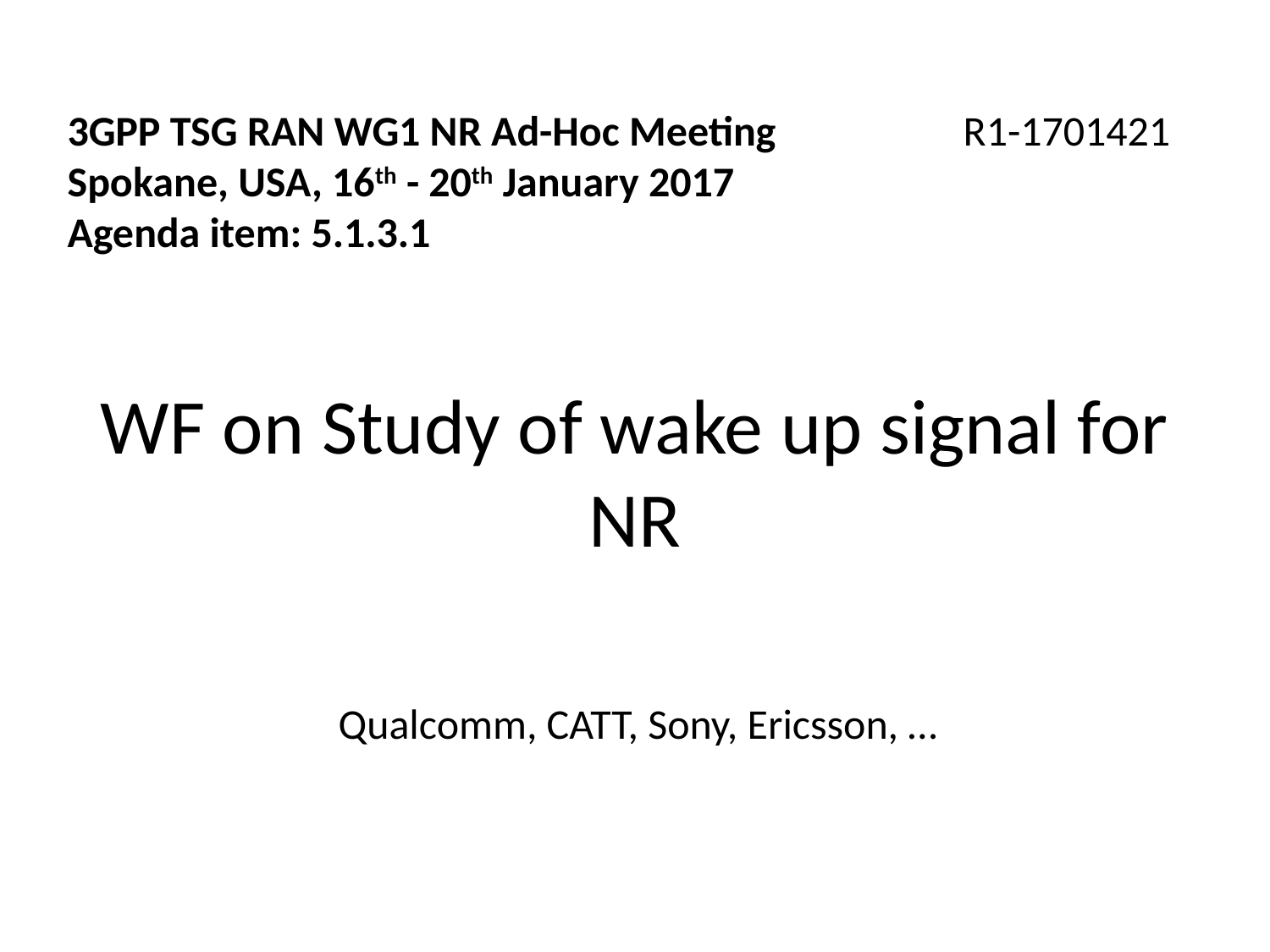

3GPP TSG RAN WG1 NR Ad-Hoc Meeting
Spokane, USA, 16th - 20th January 2017
Agenda item: 5.1.3.1
R1-1701421
WF on Study of wake up signal for NR
Qualcomm, CATT, Sony, Ericsson, …